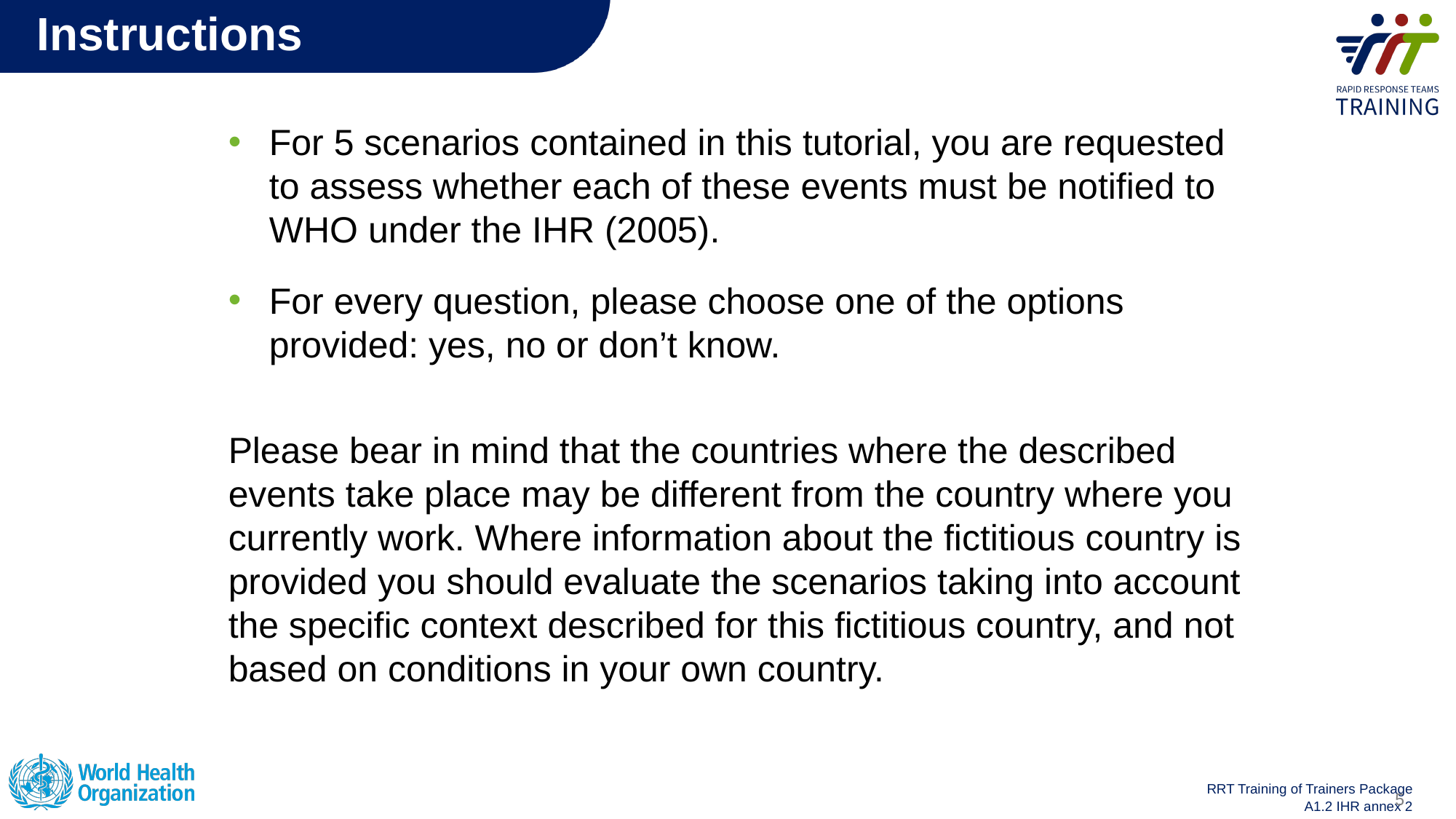

# Instructions
For 5 scenarios contained in this tutorial, you are requested to assess whether each of these events must be notified to WHO under the IHR (2005).
For every question, please choose one of the options provided: yes, no or don’t know.

Please bear in mind that the countries where the described events take place may be different from the country where you currently work. Where information about the fictitious country is provided you should evaluate the scenarios taking into account the specific context described for this fictitious country, and not based on conditions in your own country.